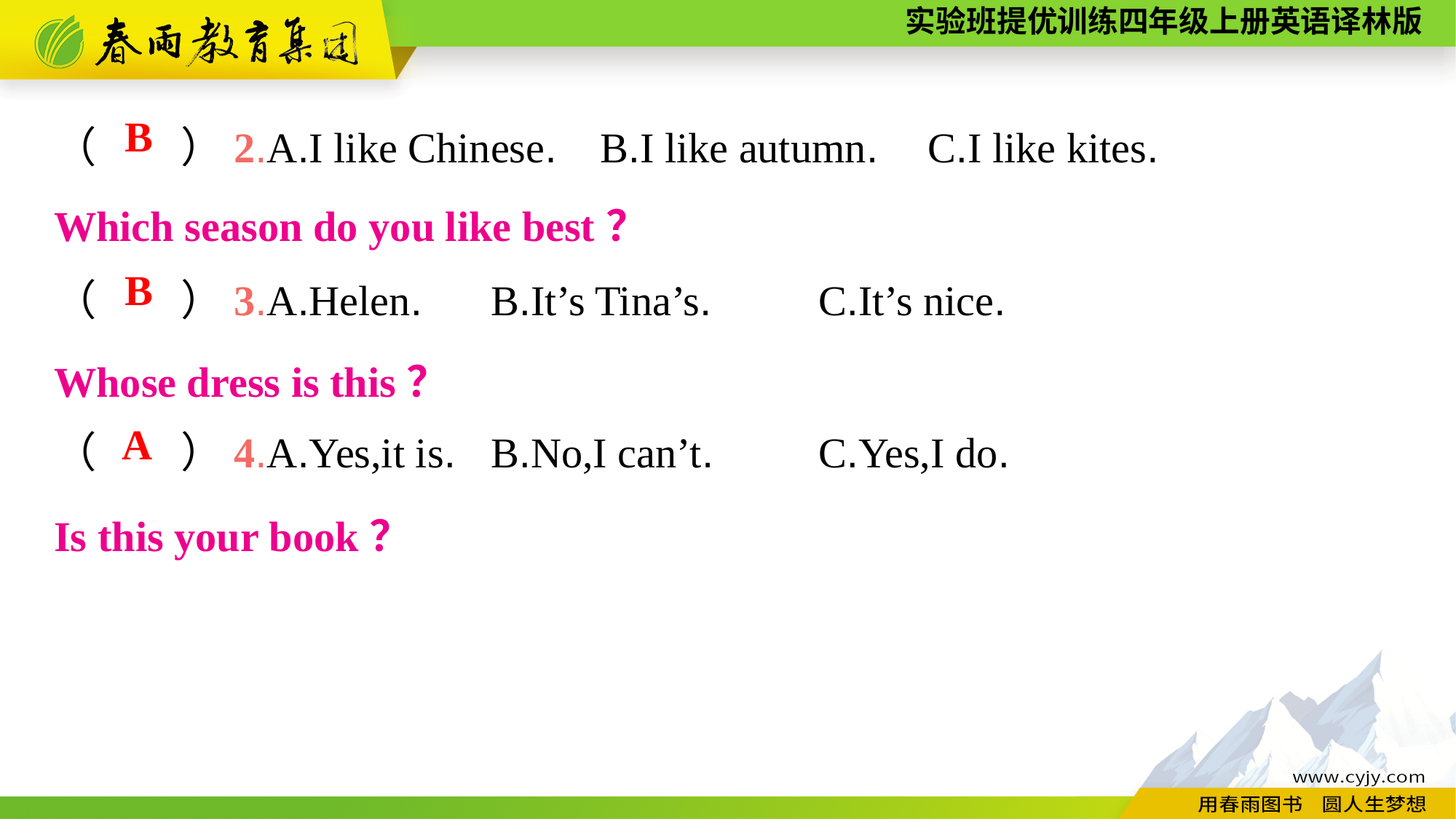

（　　）2.A.I like Chinese.	B.I like autumn.	C.I like kites.

（　　）3.A.Helen.	B.It’s Tina’s.	C.It’s nice.

（　　）4.A.Yes,it is.	B.No,I can’t.	C.Yes,I do.
B
Which season do you like best？
B
Whose dress is this？
A
Is this your book？